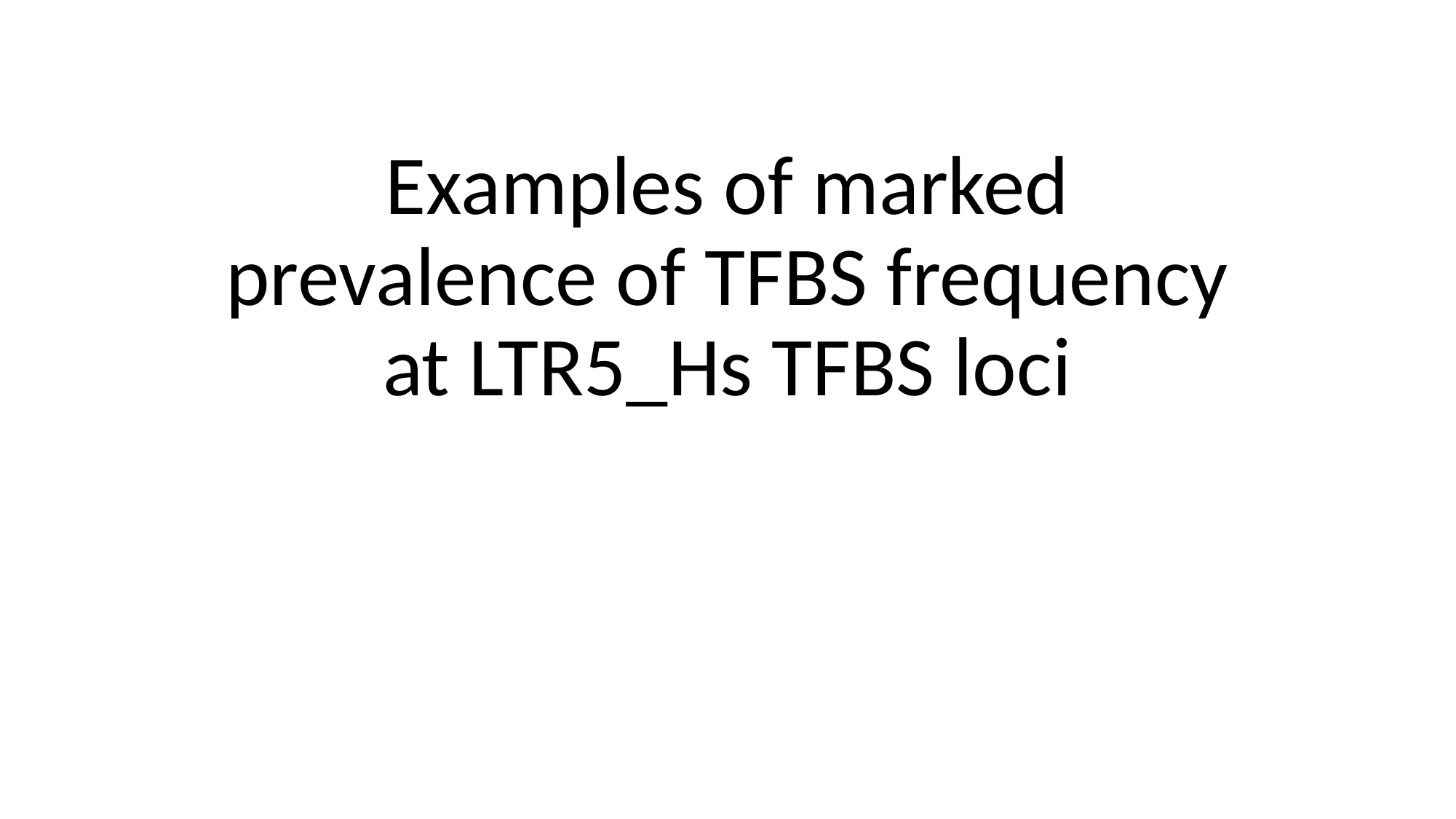

# Examples of marked prevalence of TFBS frequency at LTR5_Hs TFBS loci